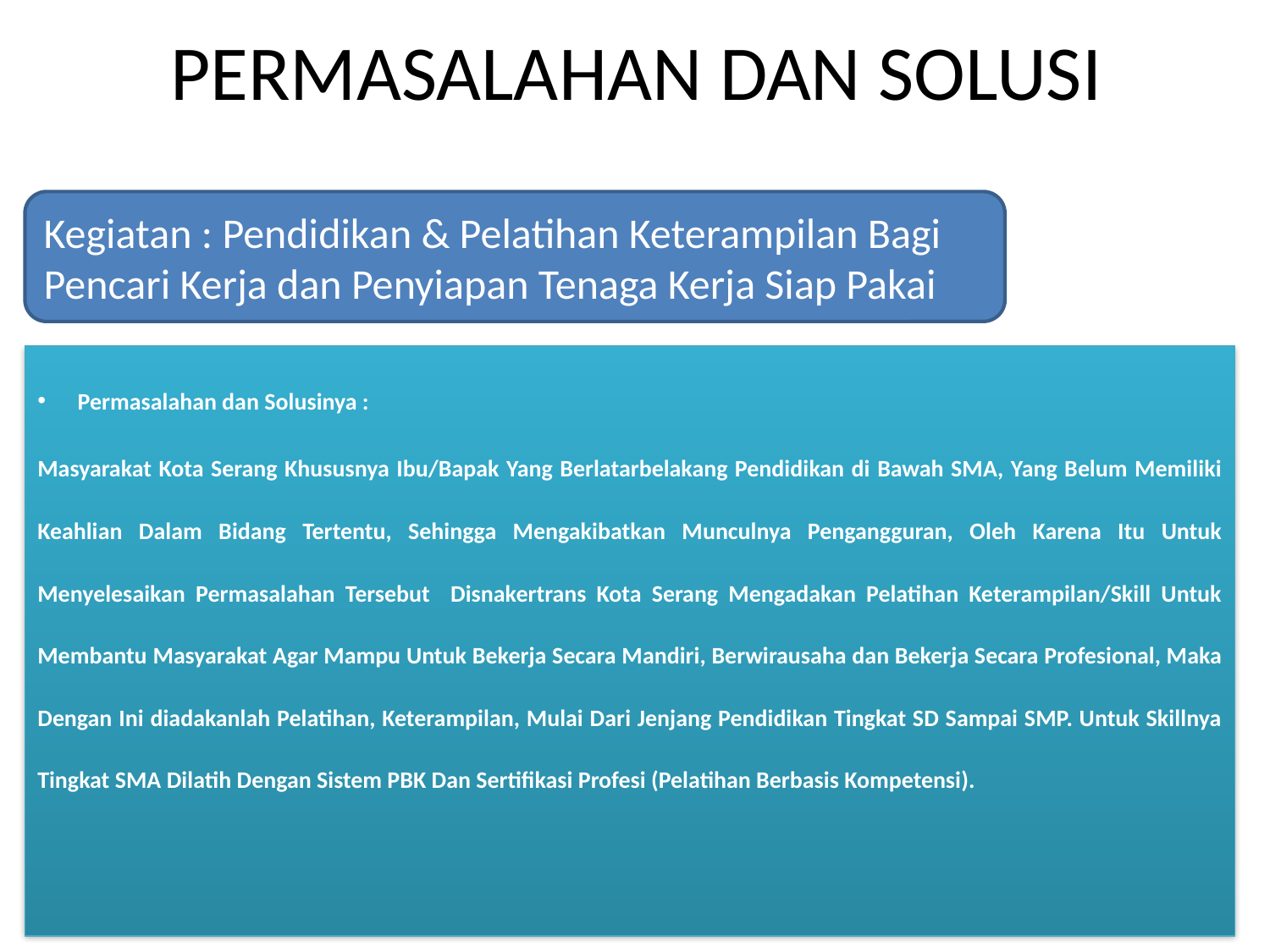

# PERMASALAHAN DAN SOLUSI
Kegiatan : Pendidikan & Pelatihan Keterampilan Bagi Pencari Kerja dan Penyiapan Tenaga Kerja Siap Pakai
Permasalahan dan Solusinya :
Masyarakat Kota Serang Khususnya Ibu/Bapak Yang Berlatarbelakang Pendidikan di Bawah SMA, Yang Belum Memiliki Keahlian Dalam Bidang Tertentu, Sehingga Mengakibatkan Munculnya Pengangguran, Oleh Karena Itu Untuk Menyelesaikan Permasalahan Tersebut  Disnakertrans Kota Serang Mengadakan Pelatihan Keterampilan/Skill Untuk Membantu Masyarakat Agar Mampu Untuk Bekerja Secara Mandiri, Berwirausaha dan Bekerja Secara Profesional, Maka Dengan Ini diadakanlah Pelatihan, Keterampilan, Mulai Dari Jenjang Pendidikan Tingkat SD Sampai SMP. Untuk Skillnya Tingkat SMA Dilatih Dengan Sistem PBK Dan Sertifikasi Profesi (Pelatihan Berbasis Kompetensi).